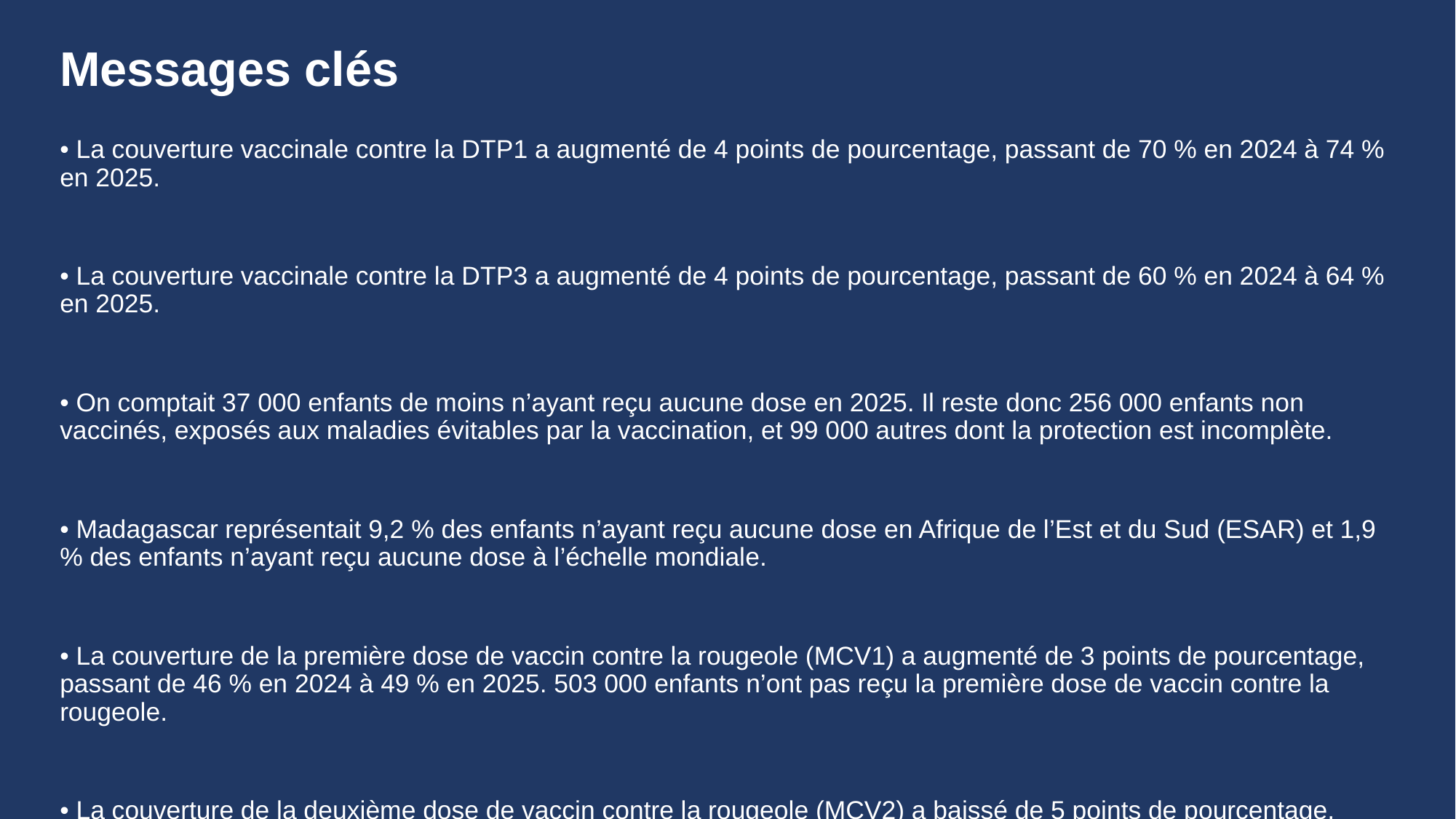

# Messages clés
• La couverture vaccinale contre la DTP1 a augmenté de 4 points de pourcentage, passant de 70 % en 2024 à 74 % en 2025.

• La couverture vaccinale contre la DTP3 a augmenté de 4 points de pourcentage, passant de 60 % en 2024 à 64 % en 2025.

• On comptait 37 000 enfants de moins n’ayant reçu aucune dose en 2025. Il reste donc 256 000 enfants non vaccinés, exposés aux maladies évitables par la vaccination, et 99 000 autres dont la protection est incomplète.

• Madagascar représentait 9,2 % des enfants n’ayant reçu aucune dose en Afrique de l’Est et du Sud (ESAR) et 1,9 % des enfants n’ayant reçu aucune dose à l’échelle mondiale.

• La couverture de la première dose de vaccin contre la rougeole (MCV1) a augmenté de 3 points de pourcentage, passant de 46 % en 2024 à 49 % en 2025. 503 000 enfants n’ont pas reçu la première dose de vaccin contre la rougeole.

• La couverture de la deuxième dose de vaccin contre la rougeole (MCV2) a baissé de 5 points de pourcentage, passant de 46 % en 2024 à 41 % en 2025.

• La couverture de la dernière dose du vaccin contre le HPV (HPVc) chez les filles est restée stable à 77 % en 2025.